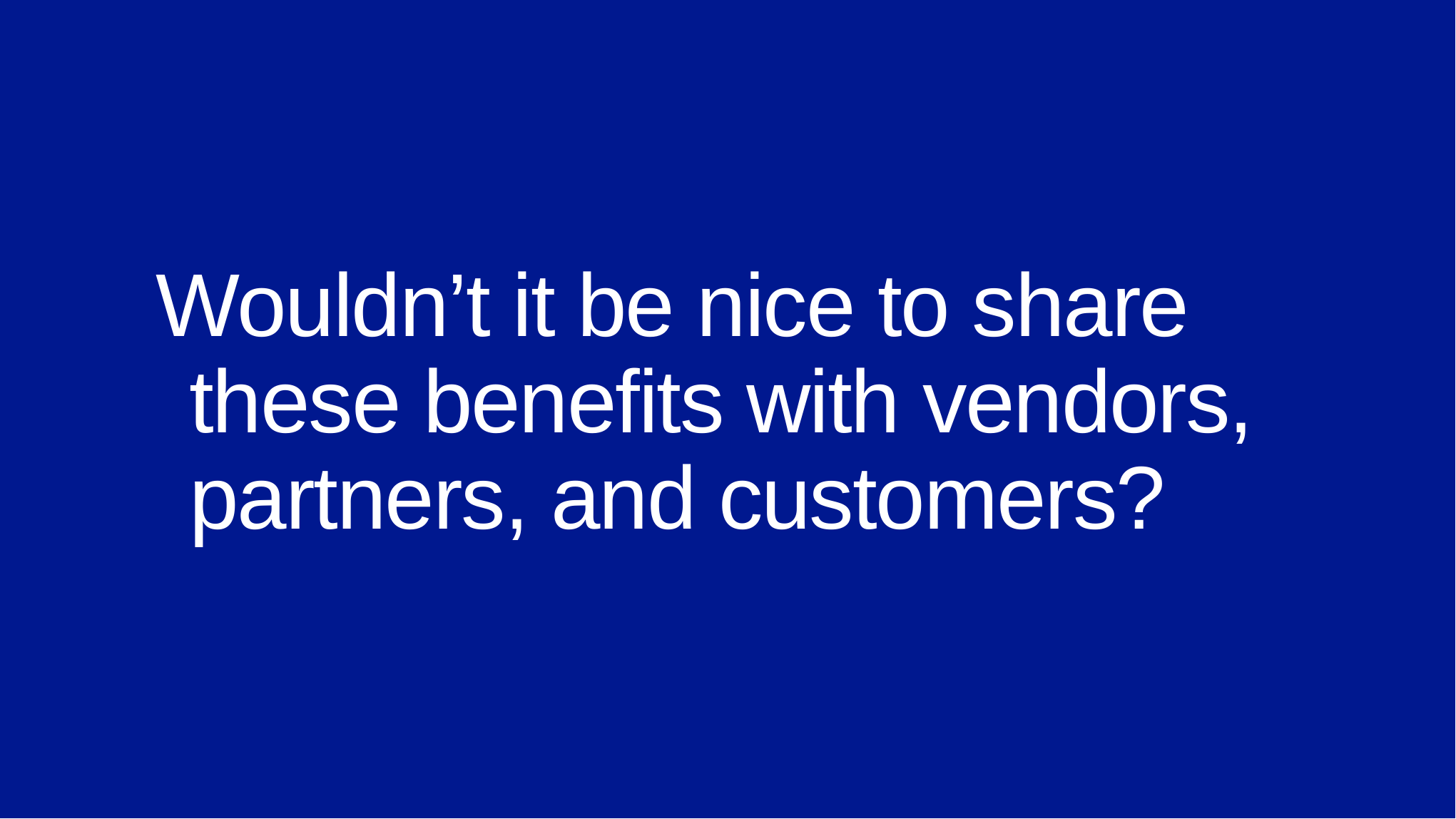

# Wouldn’t it be nice to share these benefits with vendors, partners, and customers?